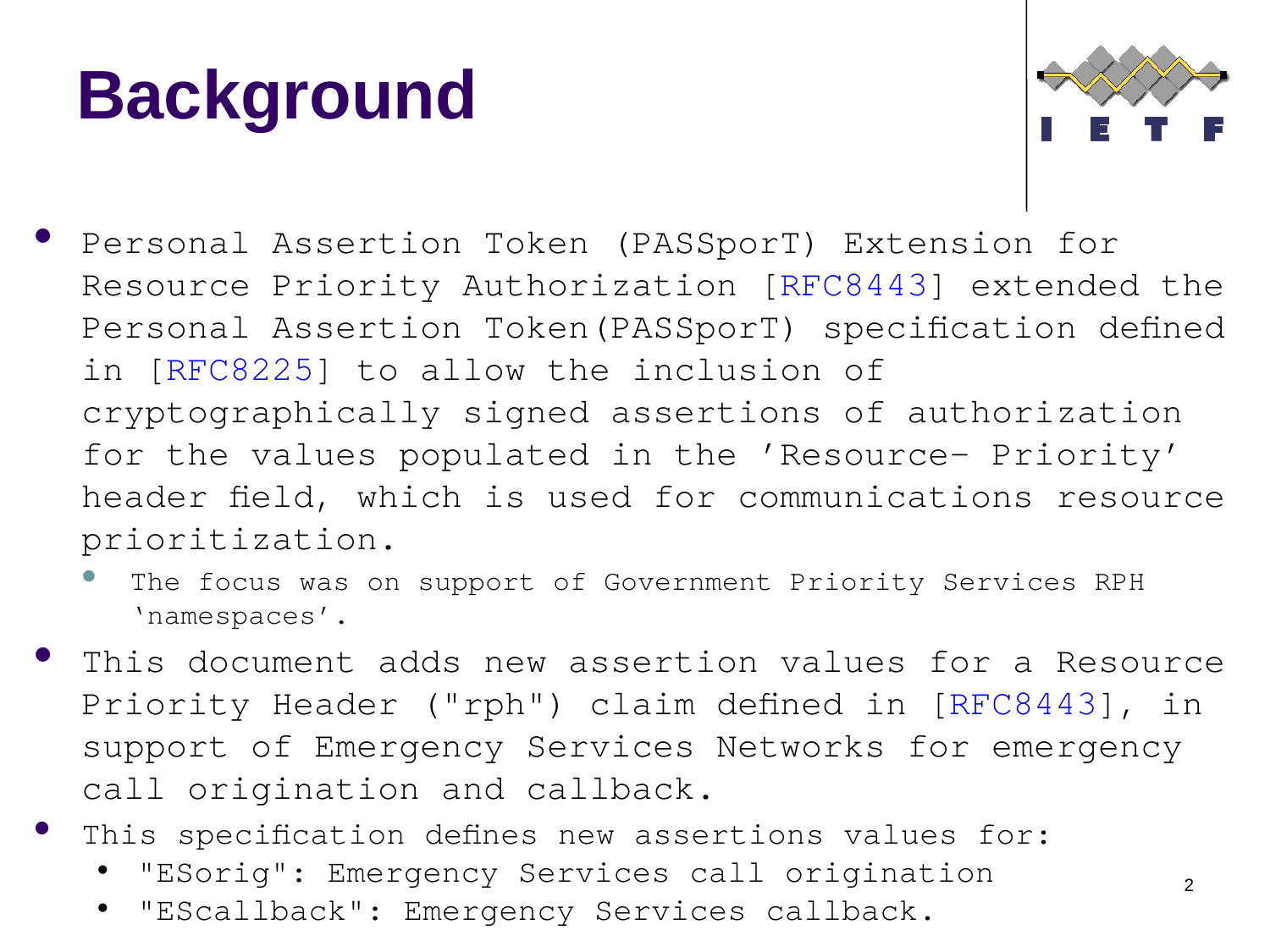

# Background
Personal Assertion Token (PASSporT) Extension for Resource Priority Authorization [RFC8443] extended the Personal Assertion Token(PASSporT) specification defined in [RFC8225] to allow the inclusion of cryptographically signed assertions of authorization for the values populated in the ’Resource- Priority’ header field, which is used for communications resource prioritization.
The focus was on support of Government Priority Services RPH ‘namespaces’.
This document adds new assertion values for a Resource Priority Header ("rph") claim defined in [RFC8443], in support of Emergency Services Networks for emergency call origination and callback.
This specification defines new assertions values for:
"ESorig": Emergency Services call origination
"EScallback": Emergency Services callback.

2